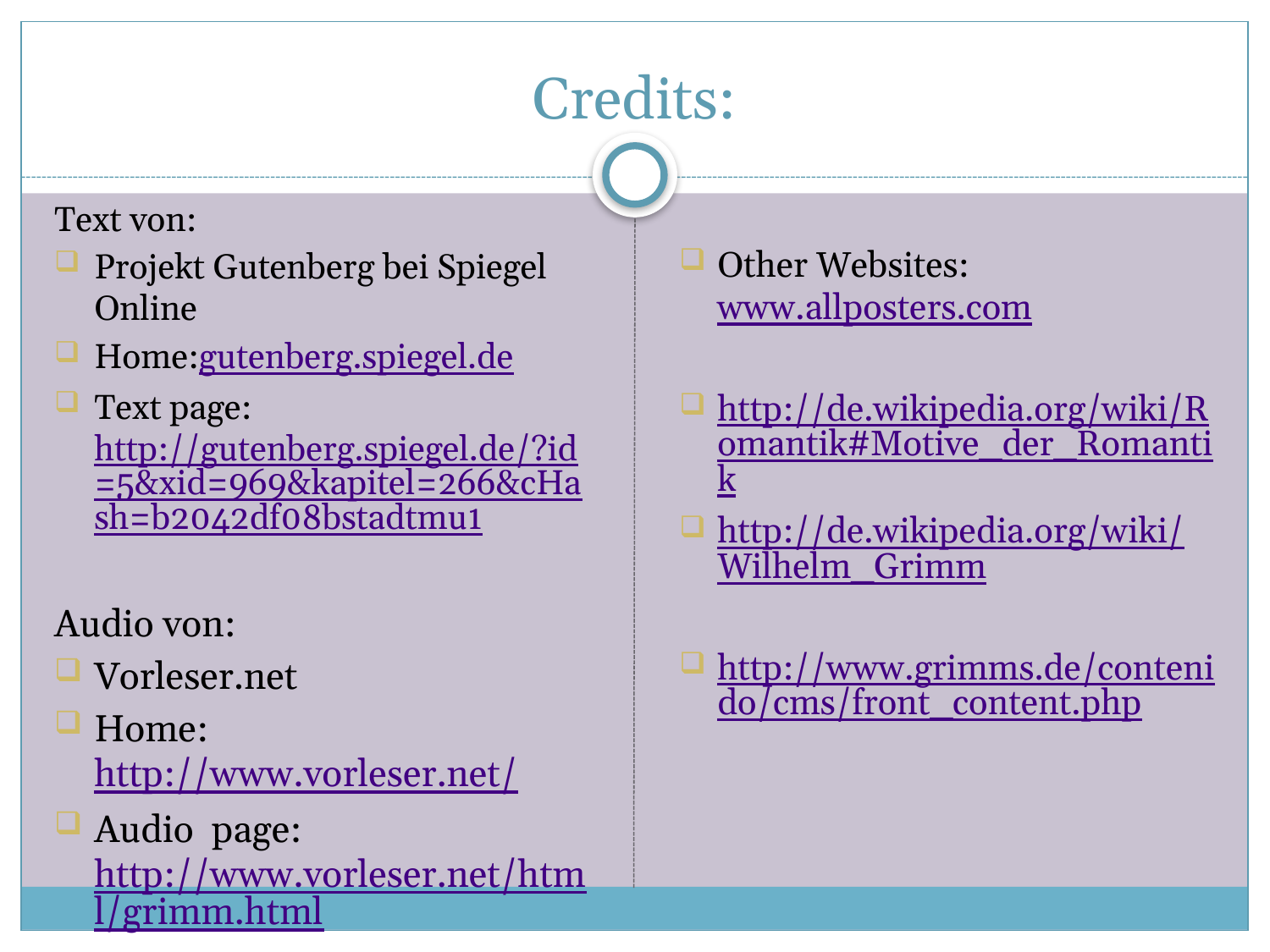

# Credits:
Text von:
Projekt Gutenberg bei Spiegel Online
Home:gutenberg.spiegel.de
Text page: http://gutenberg.spiegel.de/?id=5&xid=969&kapitel=266&cHash=b2042df08bstadtmu1

Audio von:
Vorleser.net
Home: http://www.vorleser.net/
Audio  page: http://www.vorleser.net/html/grimm.html

Other Websites: www.allposters.com

http://de.wikipedia.org/wiki/Romantik#Motive_der_Romantik
http://de.wikipedia.org/wiki/Wilhelm_Grimm

http://www.grimms.de/contenido/cms/front_content.php